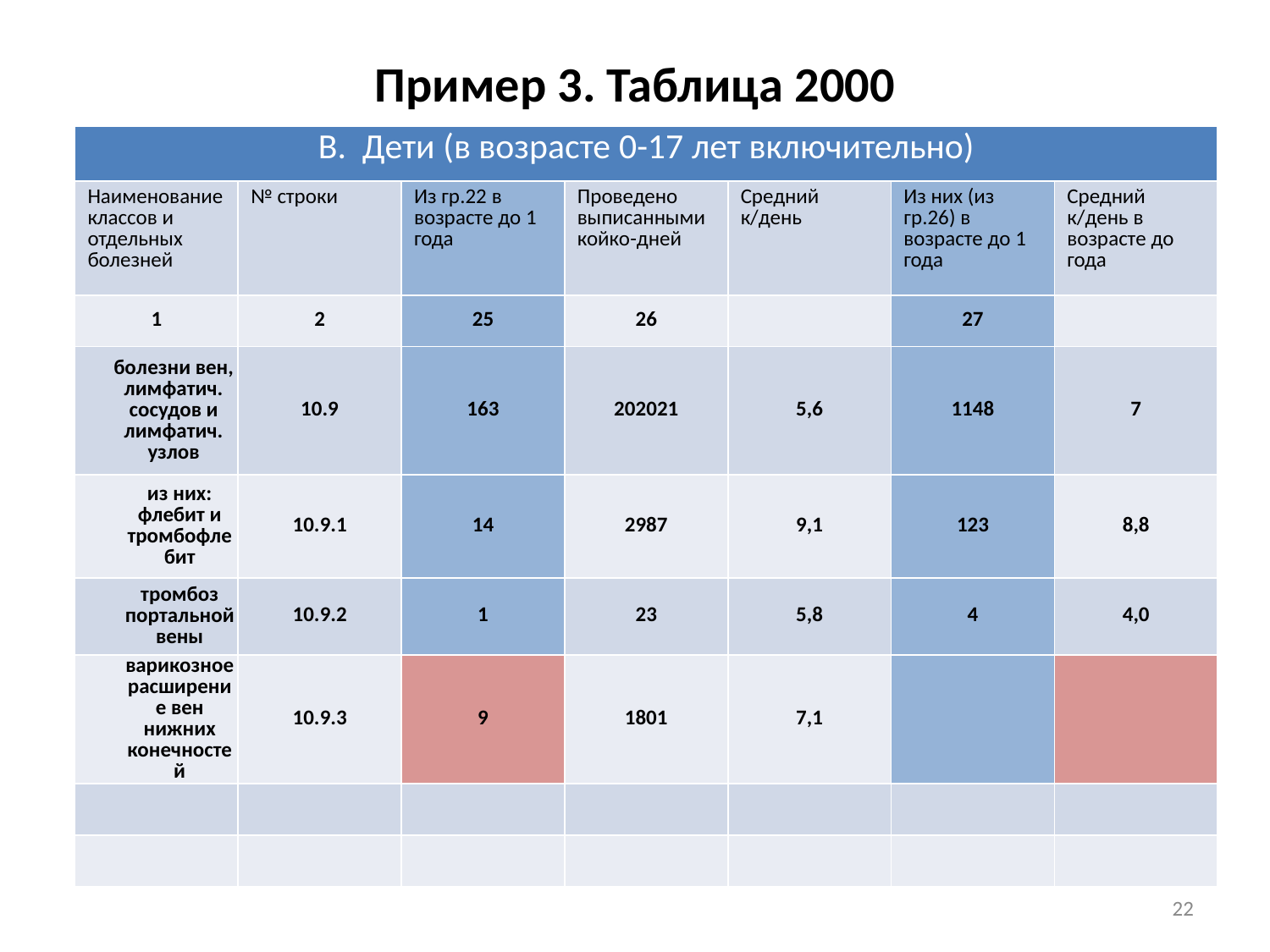

# Пример 3. Таблица 2000
| В. Дети (в возрасте 0-17 лет включительно) |  |  |  |  |  |  |
| --- | --- | --- | --- | --- | --- | --- |
| Наименование классов и отдельных болезней | № строки | Из гр.22 в возрасте до 1 года | Проведено выписанными койко-дней | Средний к/день | Из них (из гр.26) в возрасте до 1 года | Средний к/день в возрасте до года |
| 1 | 2 | 25 | 26 |  | 27 |  |
| болезни вен, лимфатич. сосудов и лимфатич. узлов | 10.9 | 163 | 202021 | 5,6 | 1148 | 7 |
| из них: флебит и тромбофлебит | 10.9.1 | 14 | 2987 | 9,1 | 123 | 8,8 |
| тромбоз портальной вены | 10.9.2 | 1 | 23 | 5,8 | 4 | 4,0 |
| варикозное расширение вен нижних конечностей | 10.9.3 | 9 | 1801 | 7,1 |  |  |
|  |  |  |  |  |  |  |
|  |  |  |  |  |  |  |
22